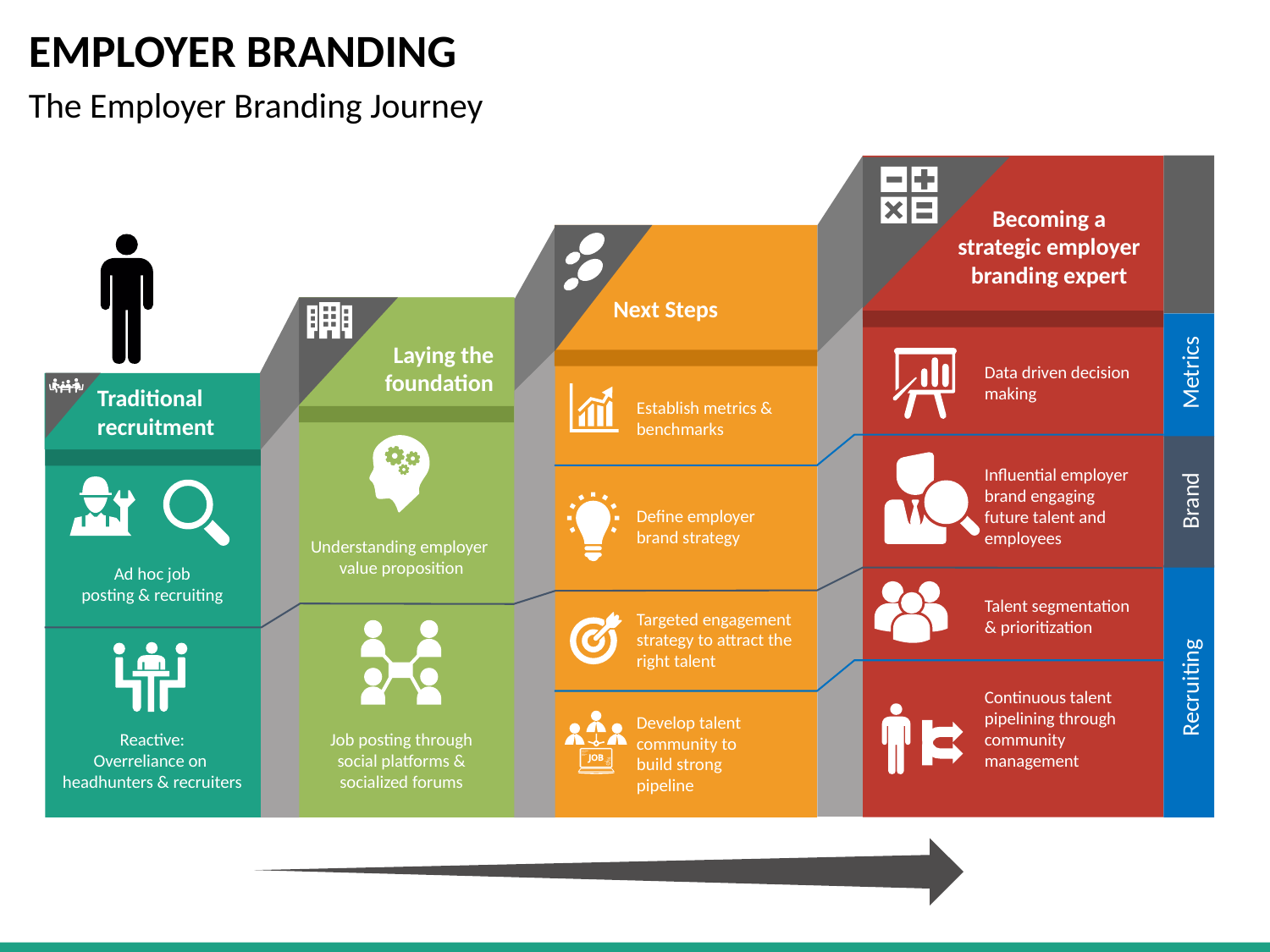

# EMPLOYER BRANDING
The Employer Branding Journey

Becoming a strategic employer branding expert

Next Steps

Laying the foundation

Metrics
Data driven decision making

Traditional
recruitment
Establish metrics & benchmarks

Influential employer brand engaging future talent and employees
Brand
Define employer brand strategy
Understanding employer
value proposition
Ad hoc job
posting & recruiting

Talent segmentation & prioritization
Targeted engagement
strategy to attract the right talent

Recruiting
Continuous talent
pipelining through
community
management
Develop talent
community to
build strong
pipeline
Reactive:
Overreliance on
headhunters & recruiters
Job posting through
social platforms &
socialized forums